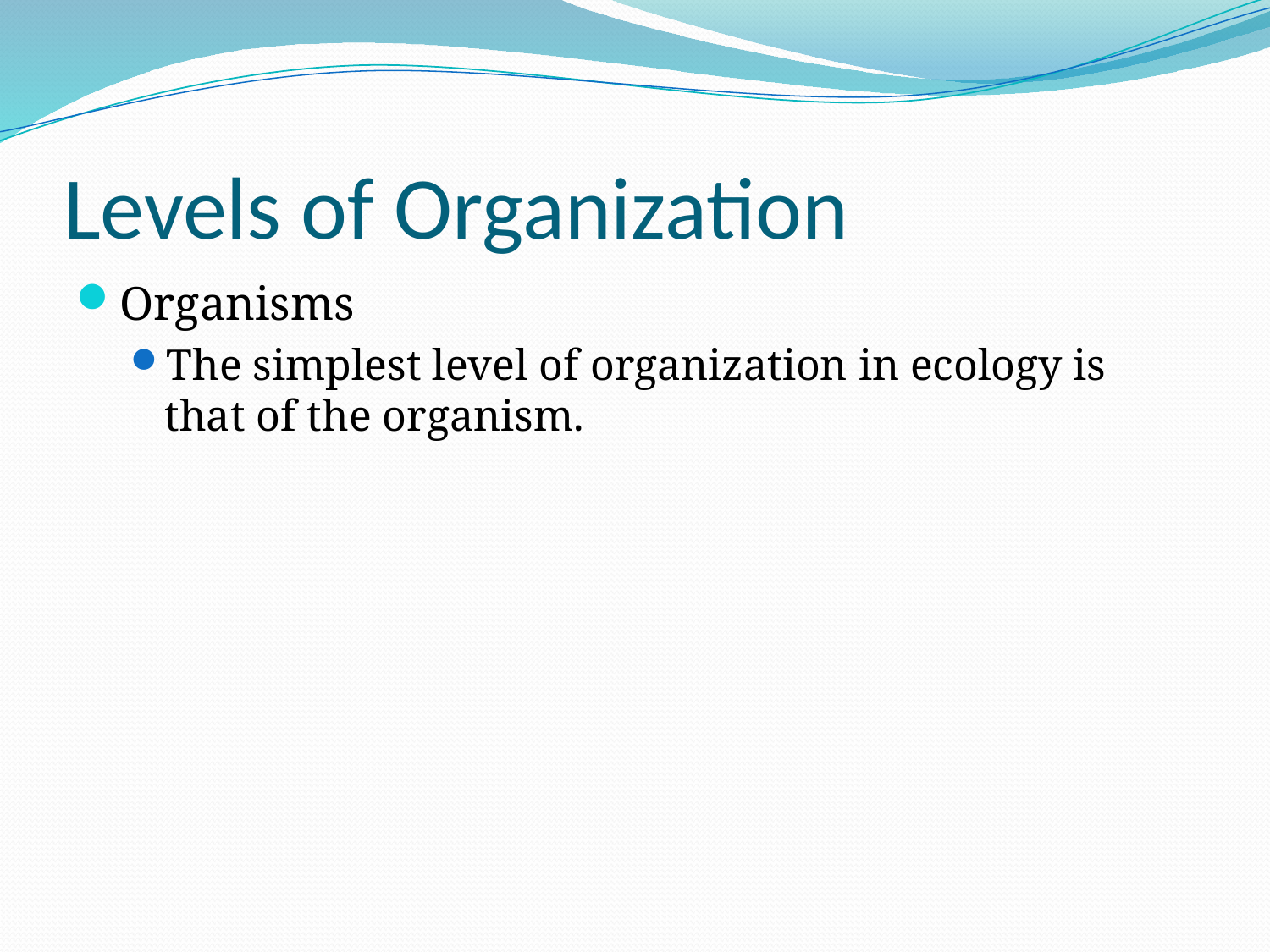

# Levels of Organization
Organisms
The simplest level of organization in ecology is that of the organism.